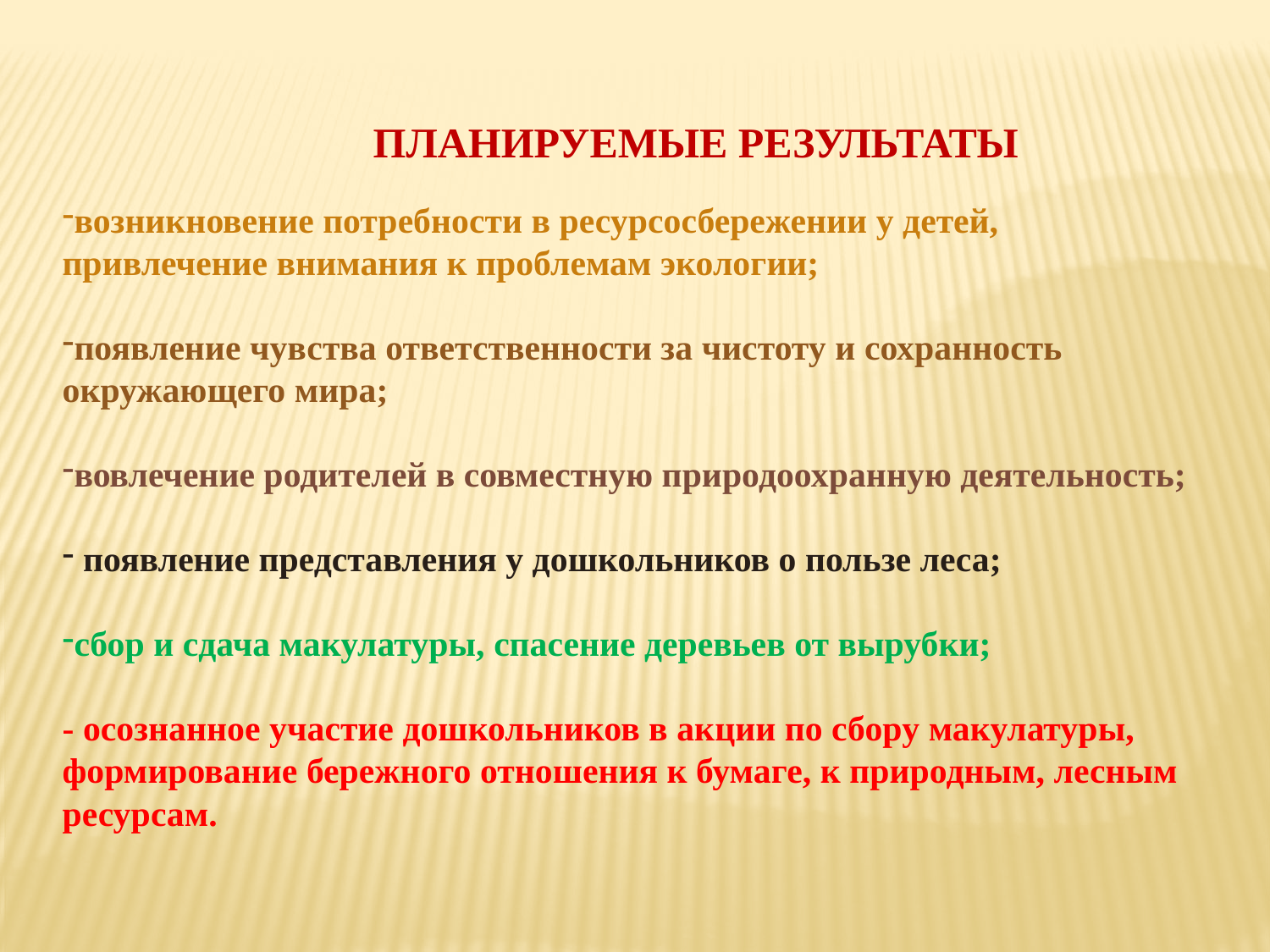

ПЛАНИРУЕМЫЕ РЕЗУЛЬТАТЫ
возникновение потребности в ресурсосбережении у детей, привлечение внимания к проблемам экологии;

появление чувства ответственности за чистоту и сохранность окружающего мира;

вовлечение родителей в совместную природоохранную деятельность;

 появление представления у дошкольников о пользе леса;

сбор и сдача макулатуры, спасение деревьев от вырубки;

- осознанное участие дошкольников в акции по сбору макулатуры, формирование бережного отношения к бумаге, к природным, лесным ресурсам.